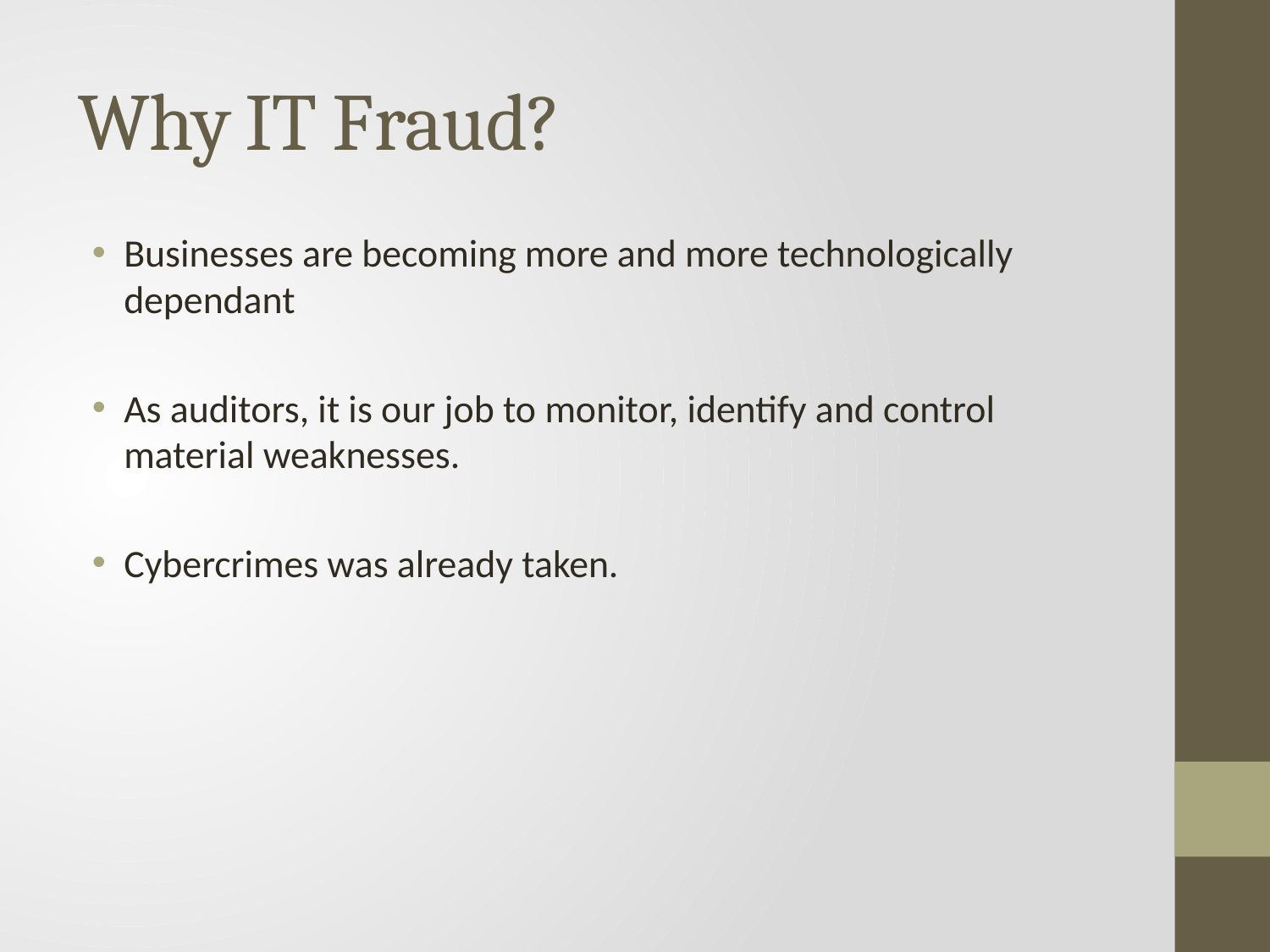

# Why IT Fraud?
Businesses are becoming more and more technologically dependant

As auditors, it is our job to monitor, identify and control material weaknesses.

Cybercrimes was already taken.